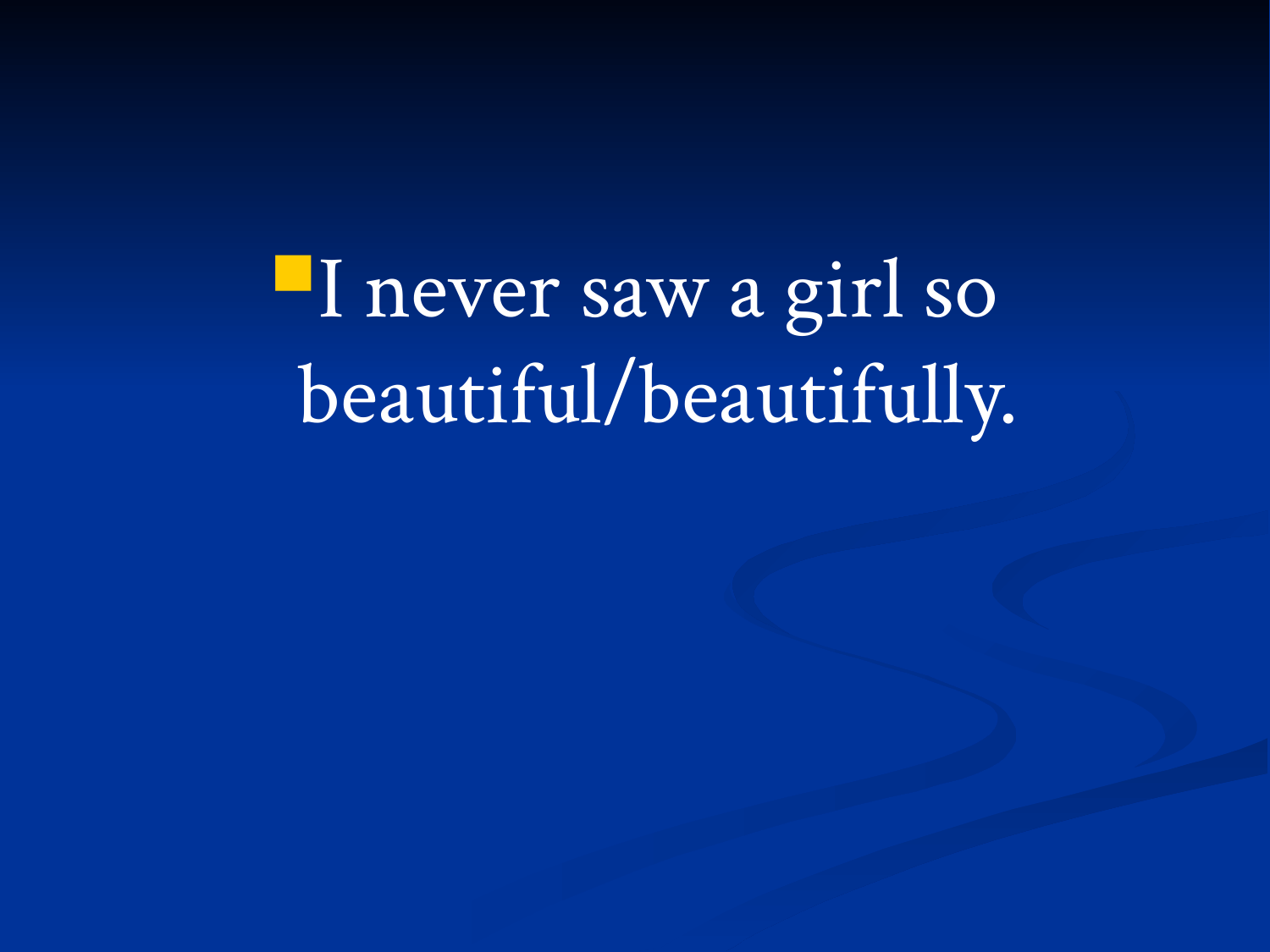

#
I never saw a girl so beautiful/beautifully.